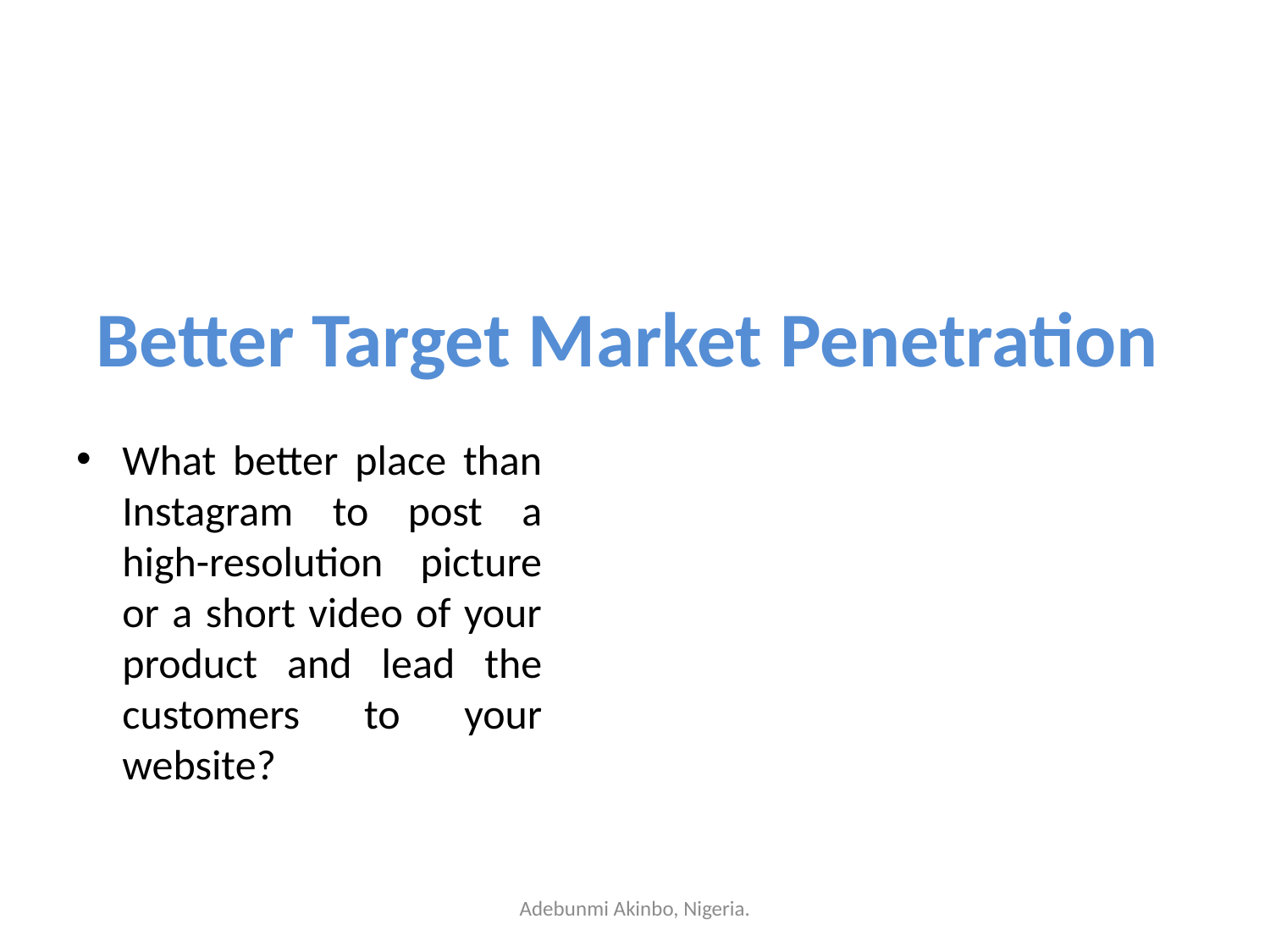

# Better Target Market Penetration
What better place than Instagram to post a high-resolution picture or a short video of your product and lead the customers to your website?
Adebunmi Akinbo, Nigeria.